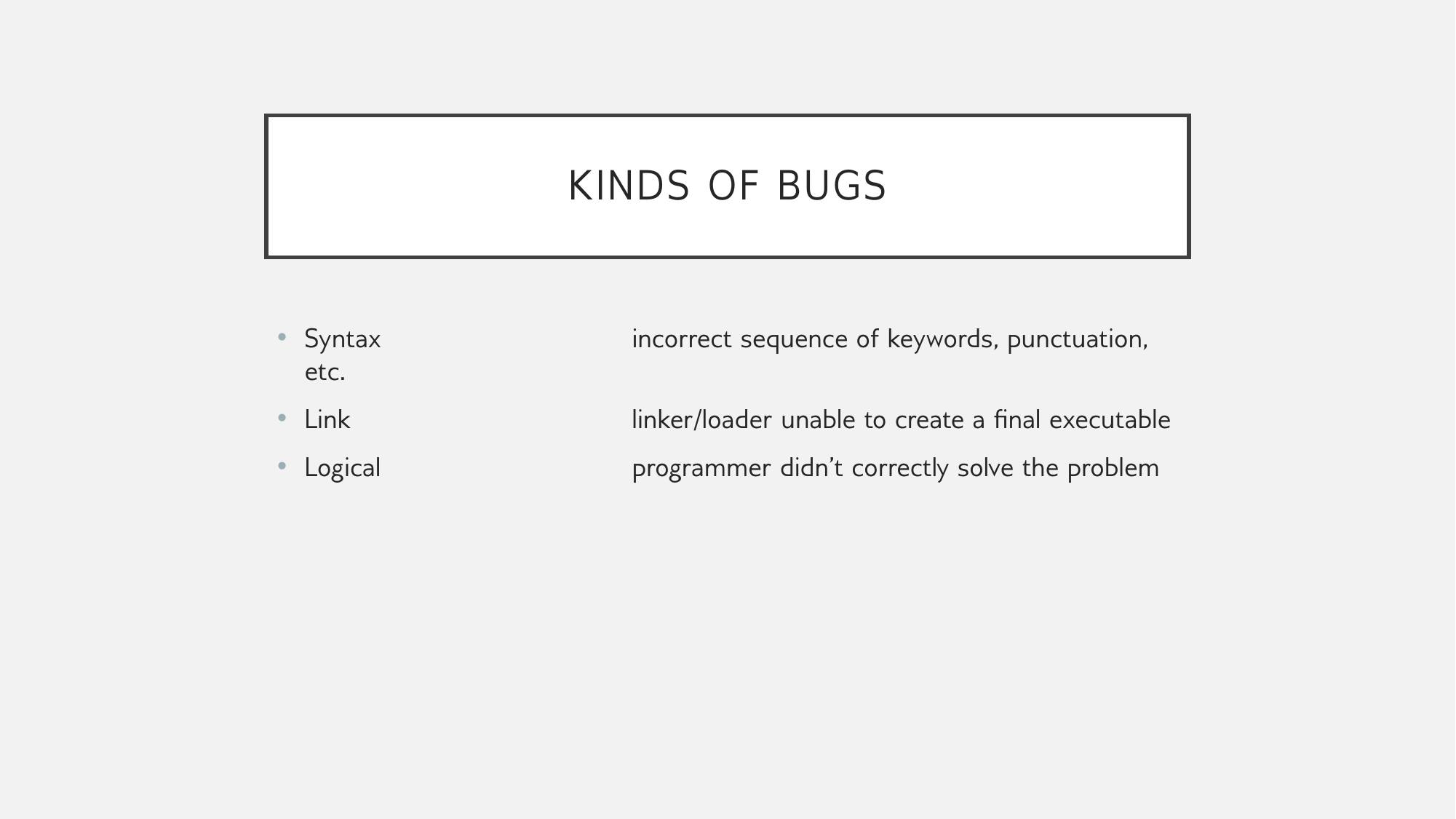

# Kinds of Bugs
Syntax			incorrect sequence of keywords, punctuation, etc.
Link			linker/loader unable to create a final executable
Logical			programmer didn’t correctly solve the problem